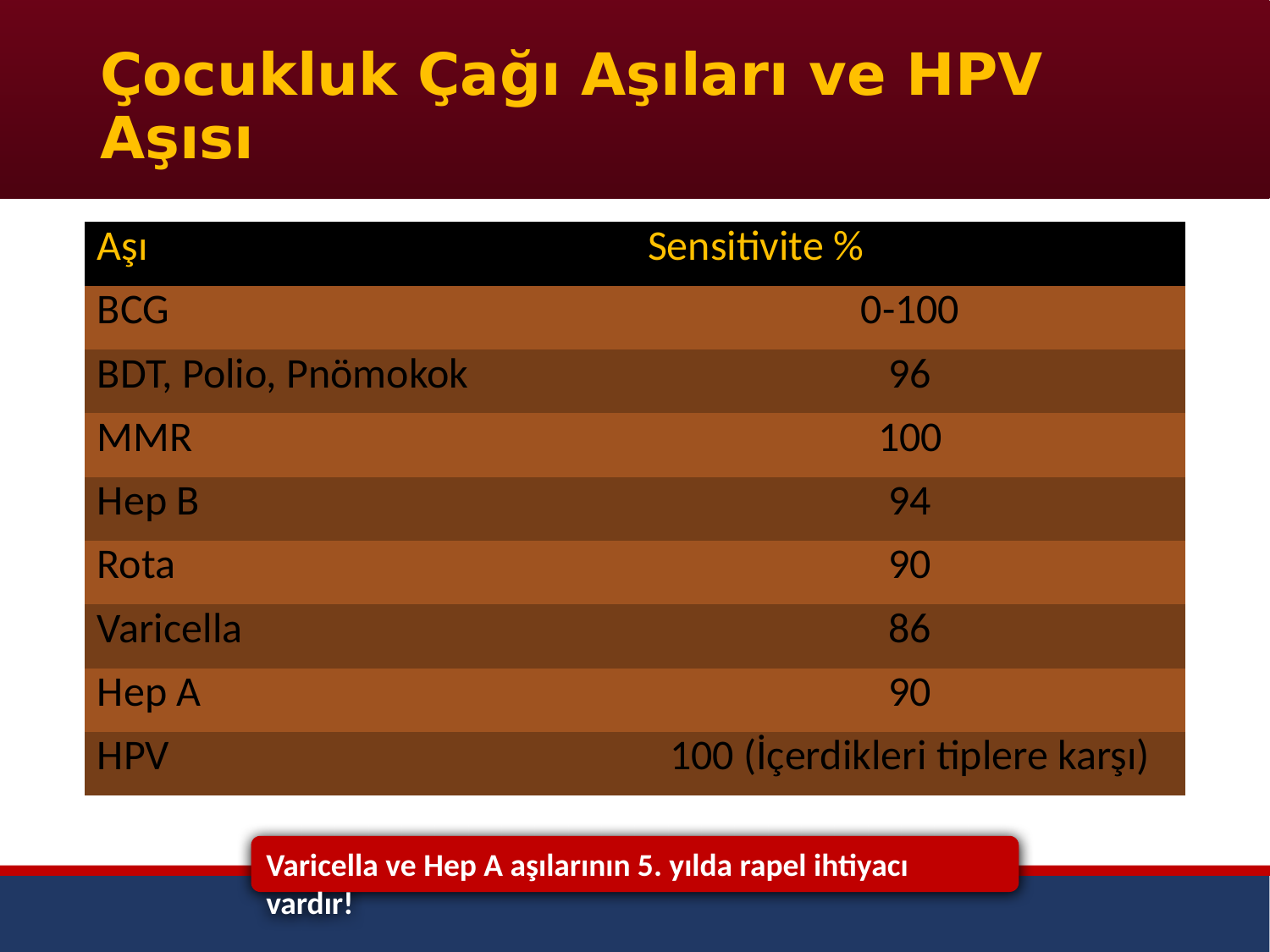

# Çocukluk Çağı Aşıları ve HPV Aşısı
| Aşı | Sensitivite % |
| --- | --- |
| BCG | 0-100 |
| BDT, Polio, Pnömokok | 96 |
| MMR | 100 |
| Hep B | 94 |
| Rota | 90 |
| Varicella | 86 |
| Hep A | 90 |
| HPV | 100 (İçerdikleri tiplere karşı) |
Varicella ve Hep A aşılarının 5. yılda rapel ihtiyacı vardır!